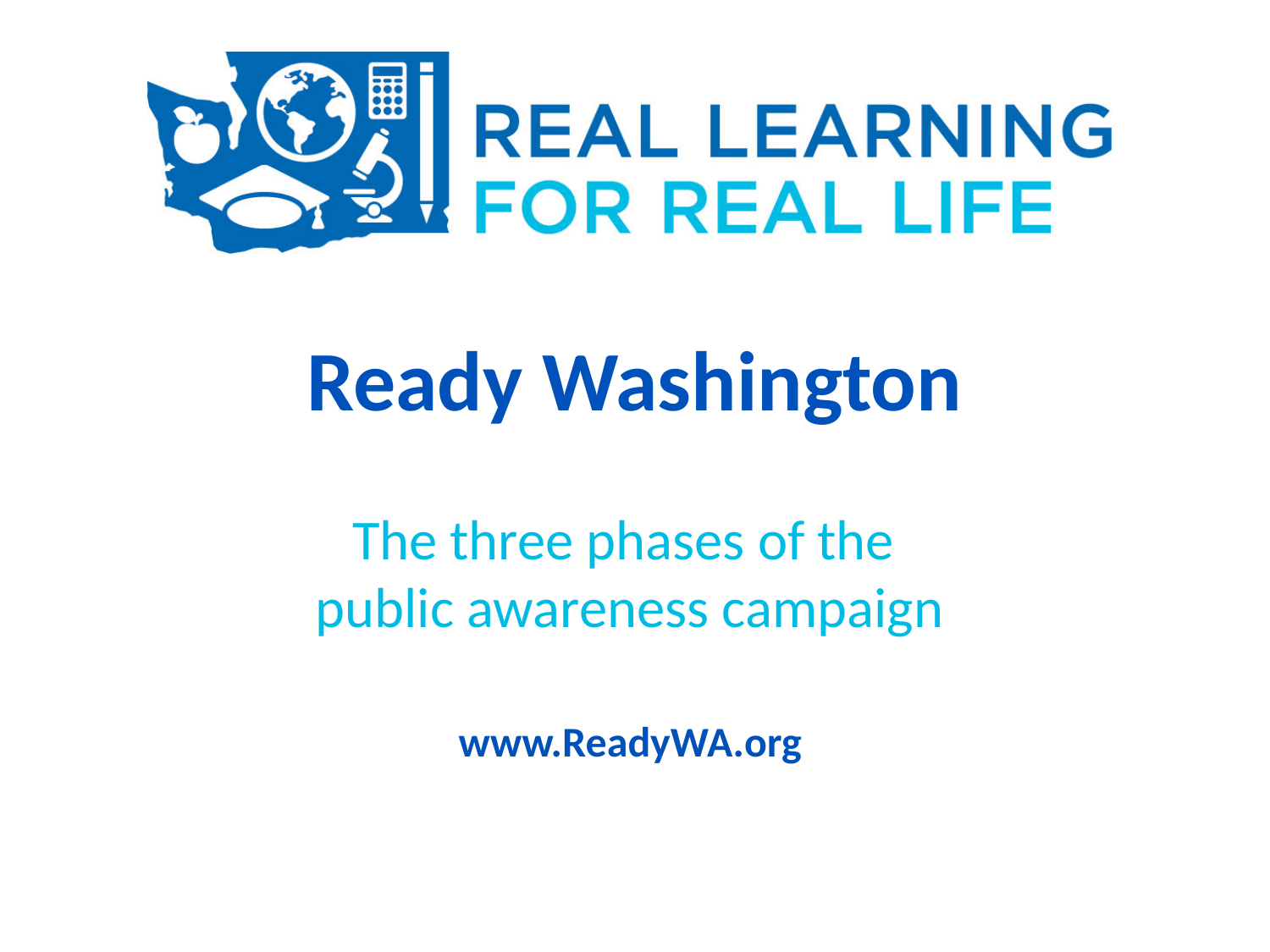

# Ready Washington
The three phases of the
public awareness campaign
www.ReadyWA.org